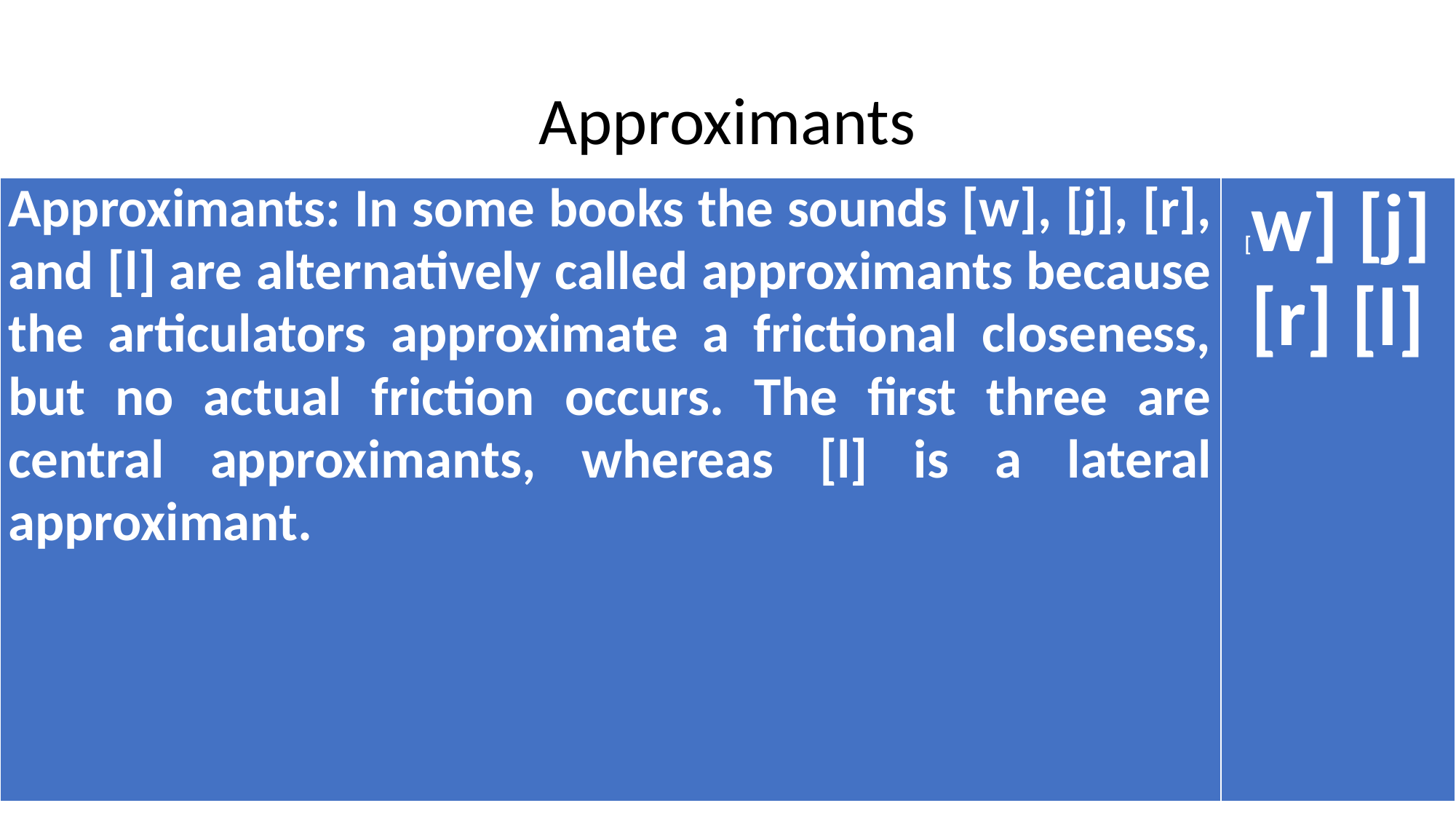

# Approximants
| Approximants: In some books the sounds [w], [j], [r], and [l] are alternatively called approximants because the articulators approximate a frictional closeness, but no actual friction occurs. The first three are central approximants, whereas [l] is a lateral approximant. | [w] [j] [r] [l] |
| --- | --- |